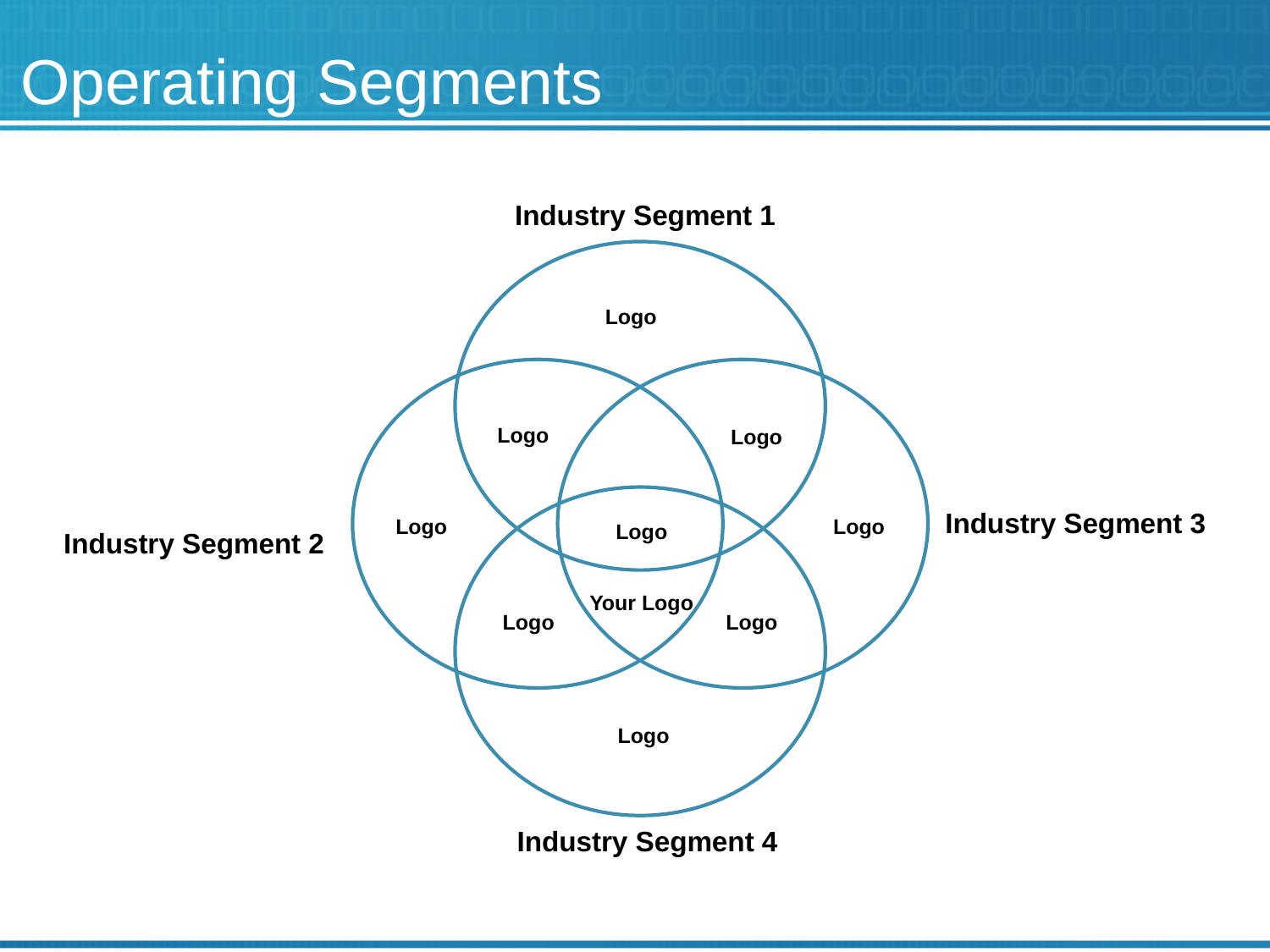

Operating Segments
Industry Segment 1

Logo
Logo
Logo
Industry Segment 3
Logo
Logo
Logo
Industry Segment 2
Your Logo
Logo
Logo
Logo
Industry Segment 4